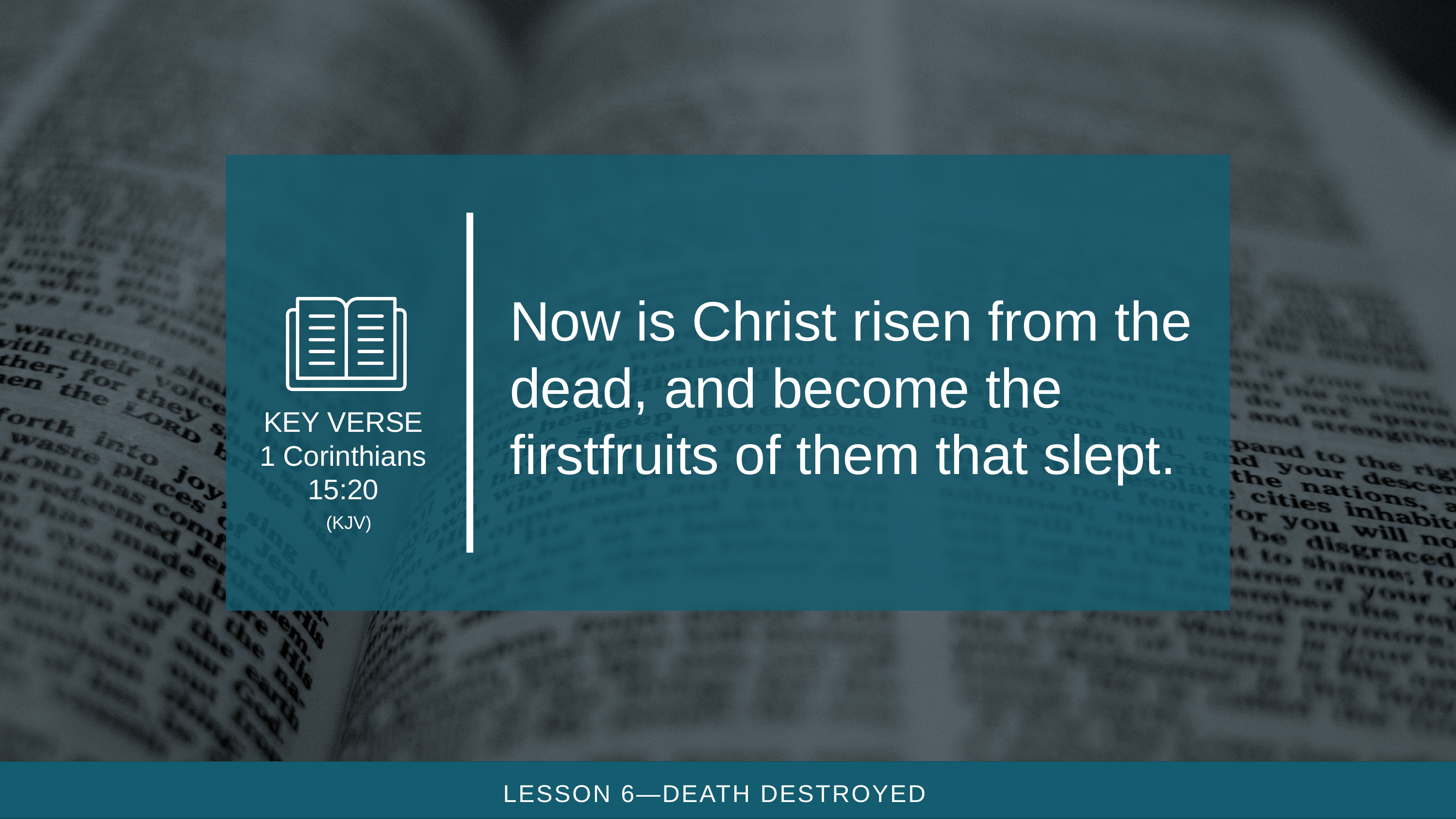

Now is Christ risen from the dead, and become the firstfruits of them that slept.
(KJV)